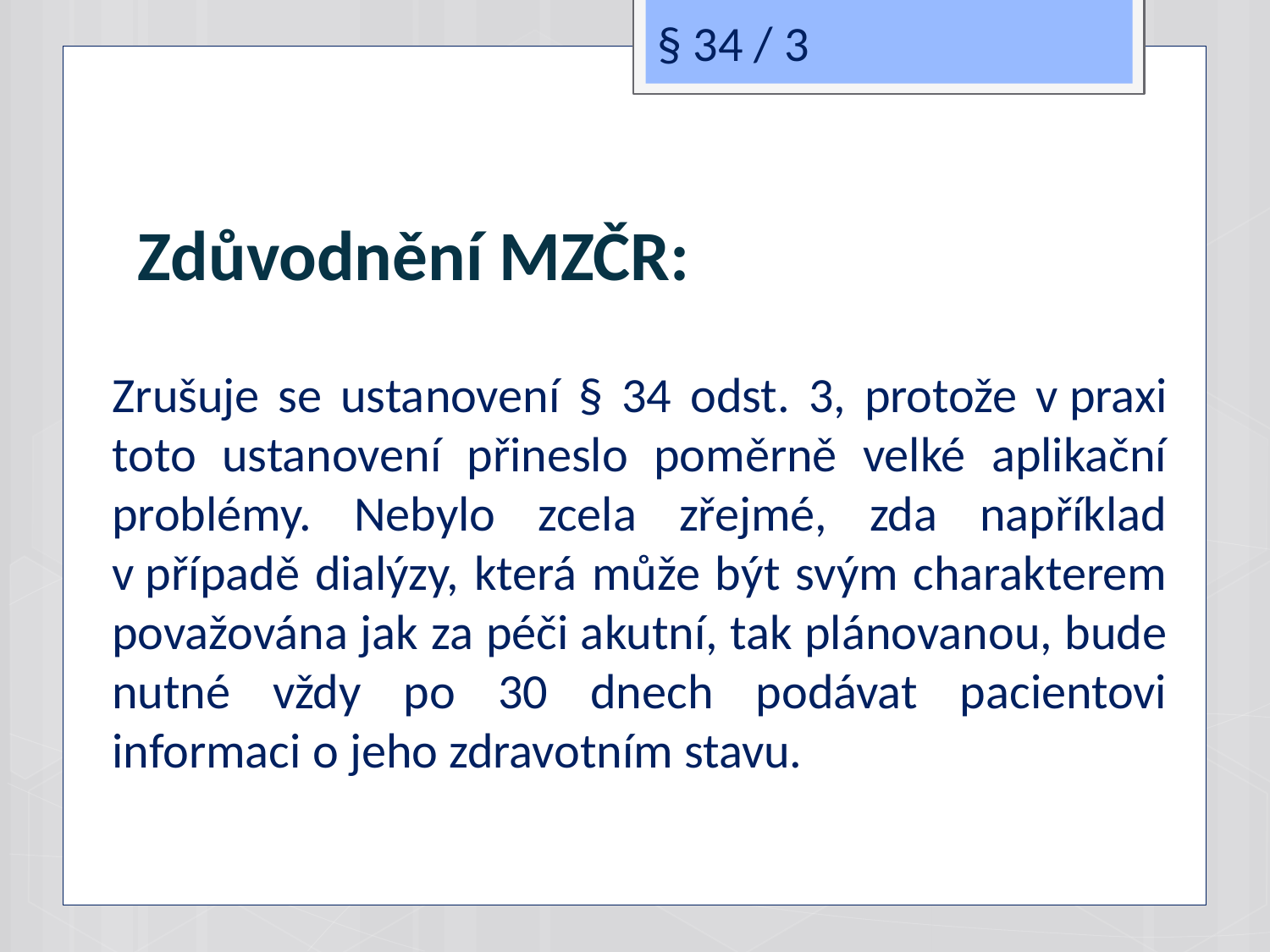

§ 34 / 3
# Zdůvodnění MZČR:

Zrušuje se ustanovení § 34 odst. 3, protože v praxi toto ustanovení přineslo poměrně velké aplikační problémy. Nebylo zcela zřejmé, zda například v případě dialýzy, která může být svým charakterem považována jak za péči akutní, tak plánovanou, bude nutné vždy po 30 dnech podávat pacientovi informaci o jeho zdravotním stavu.